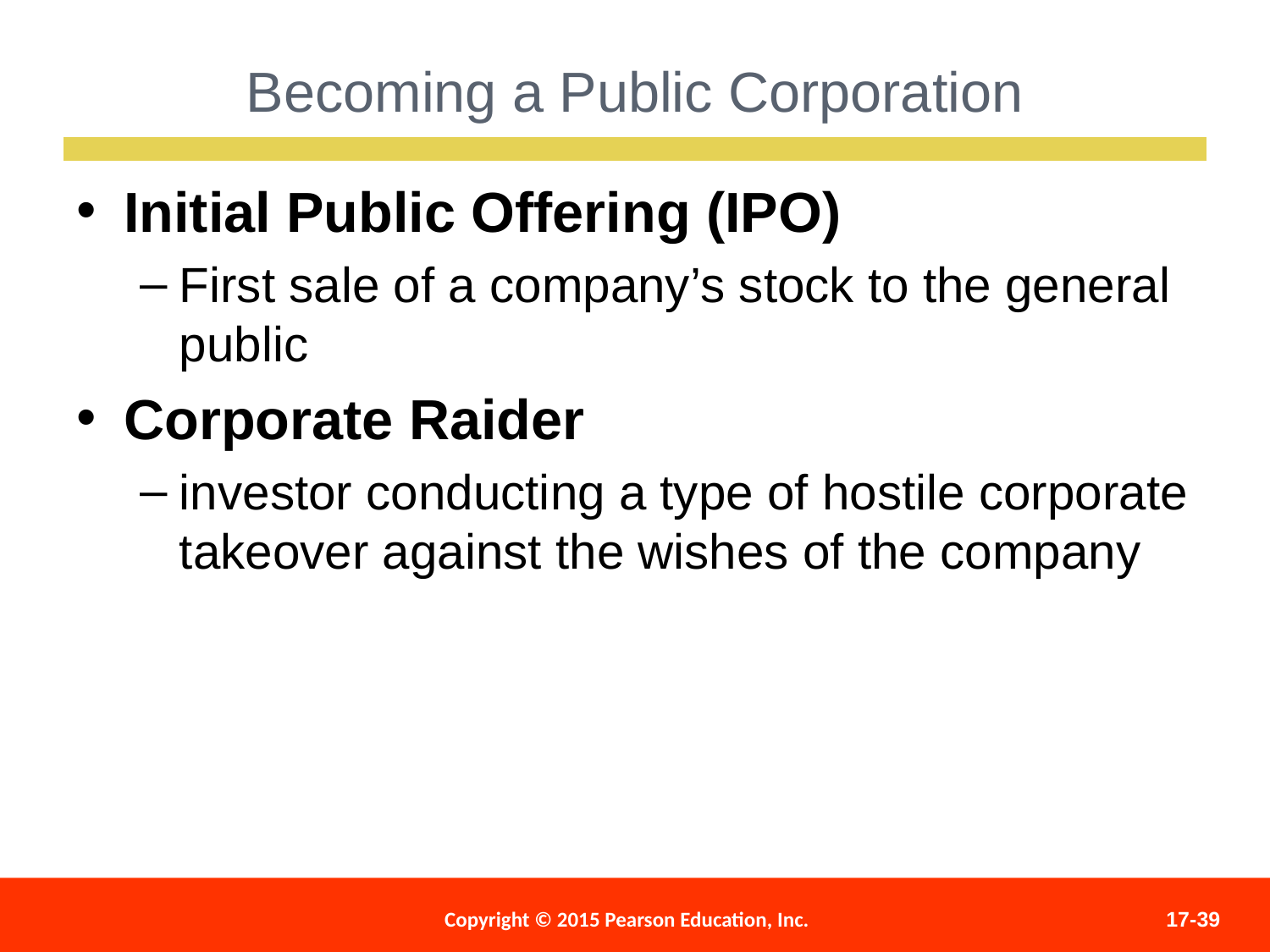

Becoming a Public Corporation
Initial Public Offering (IPO)
First sale of a company’s stock to the general public
Corporate Raider
investor conducting a type of hostile corporate takeover against the wishes of the company